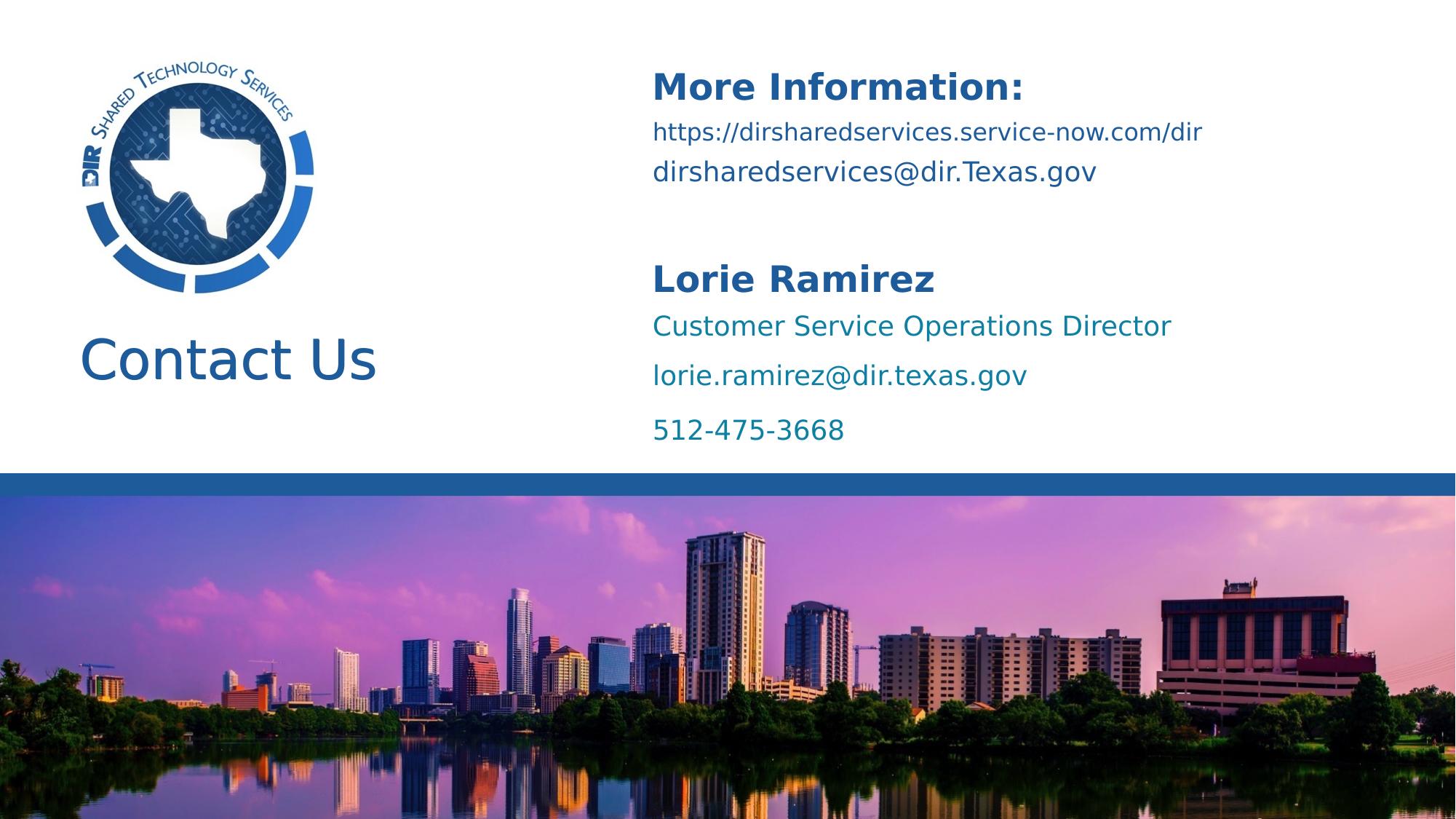

More Information:
https://dirsharedservices.service-now.com/dir
dirsharedservices@dir.Texas.gov
Lorie Ramirez
Customer Service Operations Director

lorie.ramirez@dir.texas.gov

512-475-3668

Contact Us